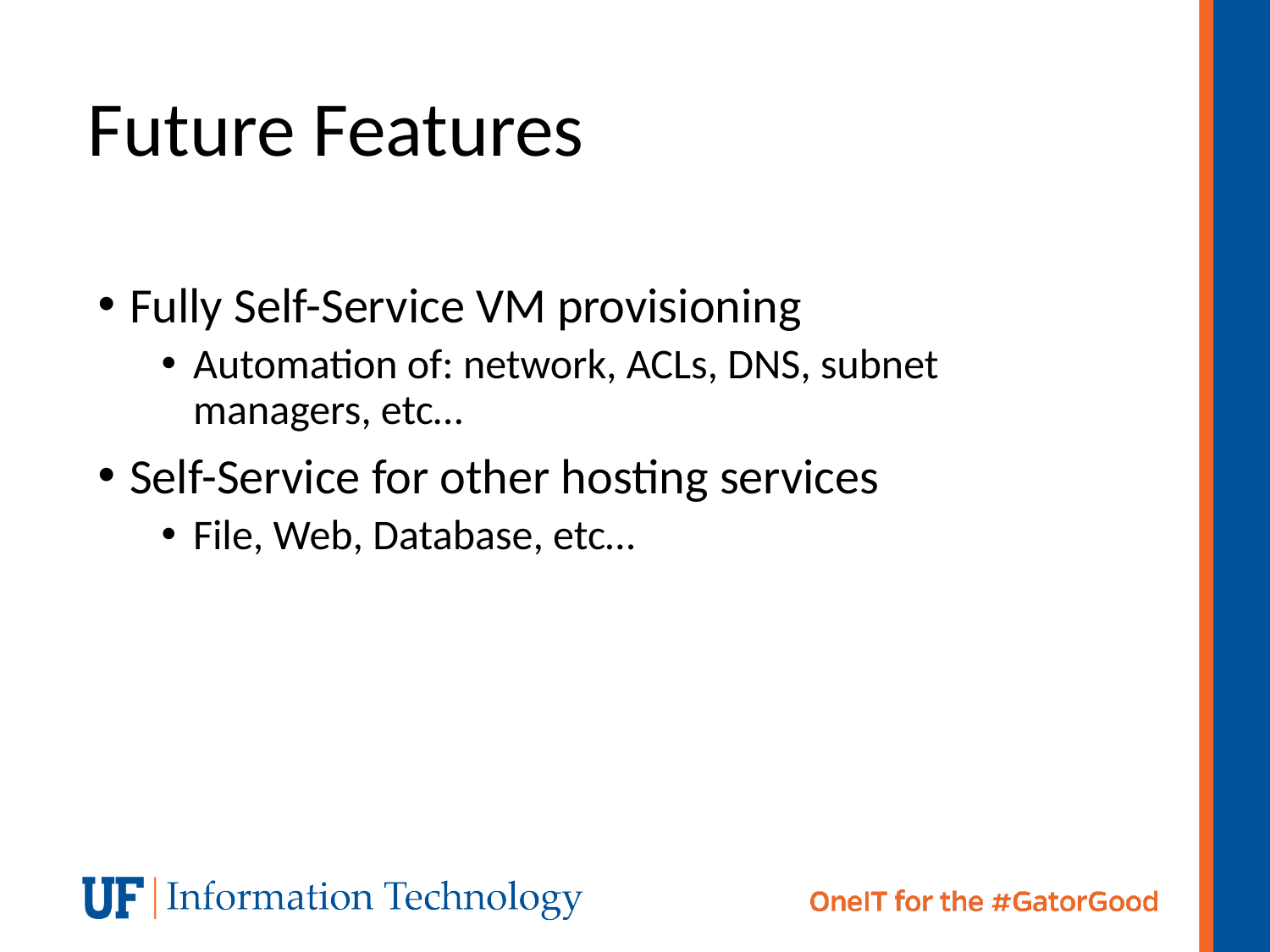

# Future Features
Fully Self-Service VM provisioning
Automation of: network, ACLs, DNS, subnet managers, etc…
Self-Service for other hosting services
File, Web, Database, etc…